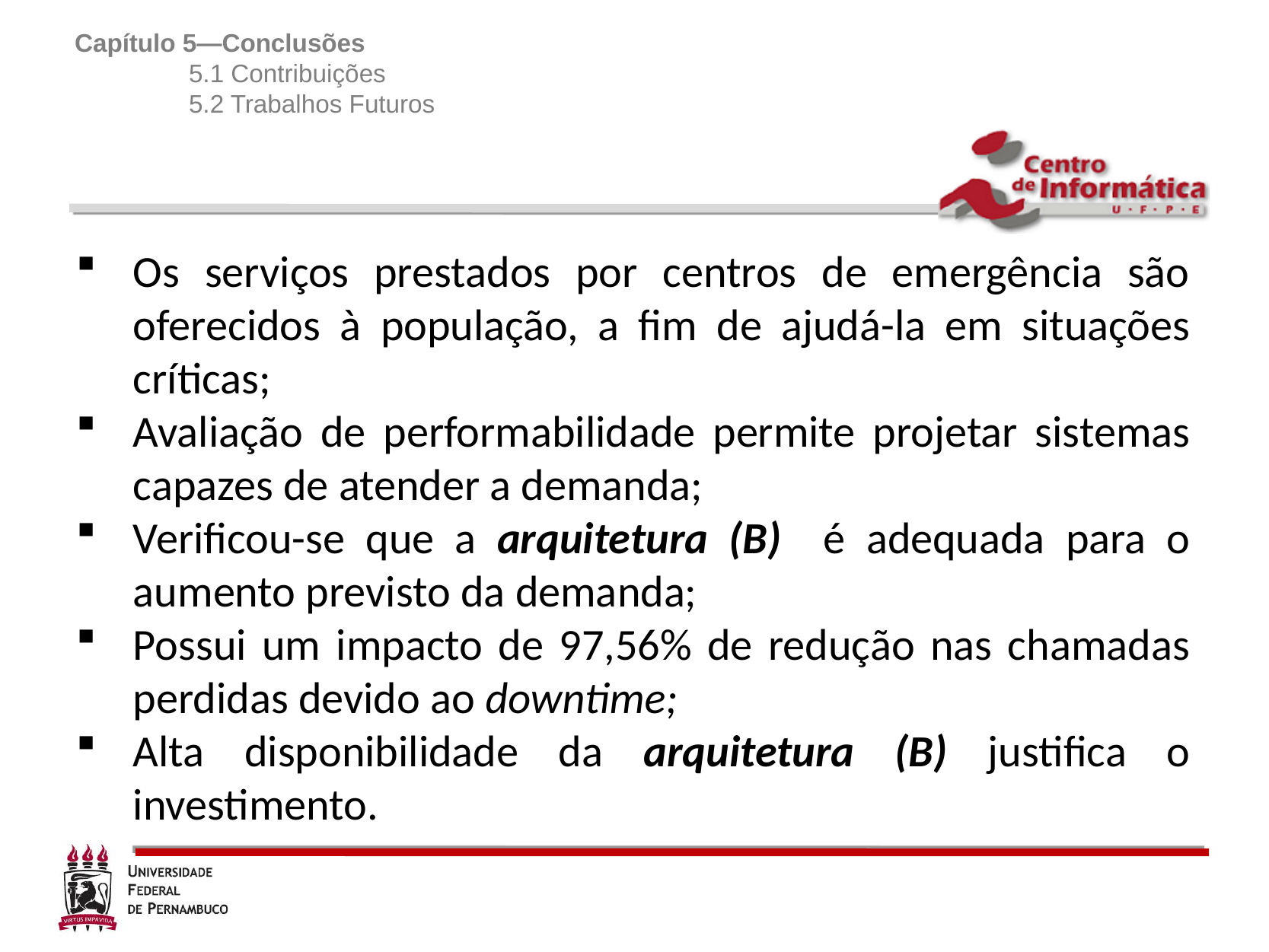

# Capítulo 5—Conclusões 5.1 Contribuições 5.2 Trabalhos Futuros
Os serviços prestados por centros de emergência são oferecidos à população, a ﬁm de ajudá-la em situações críticas;
Avaliação de performabilidade permite projetar sistemas capazes de atender a demanda;
Verificou-se que a arquitetura (B)  é adequada para o aumento previsto da demanda;
Possui um impacto de 97,56% de redução nas chamadas perdidas devido ao downtime;
Alta disponibilidade da arquitetura (B) justifica o investimento.